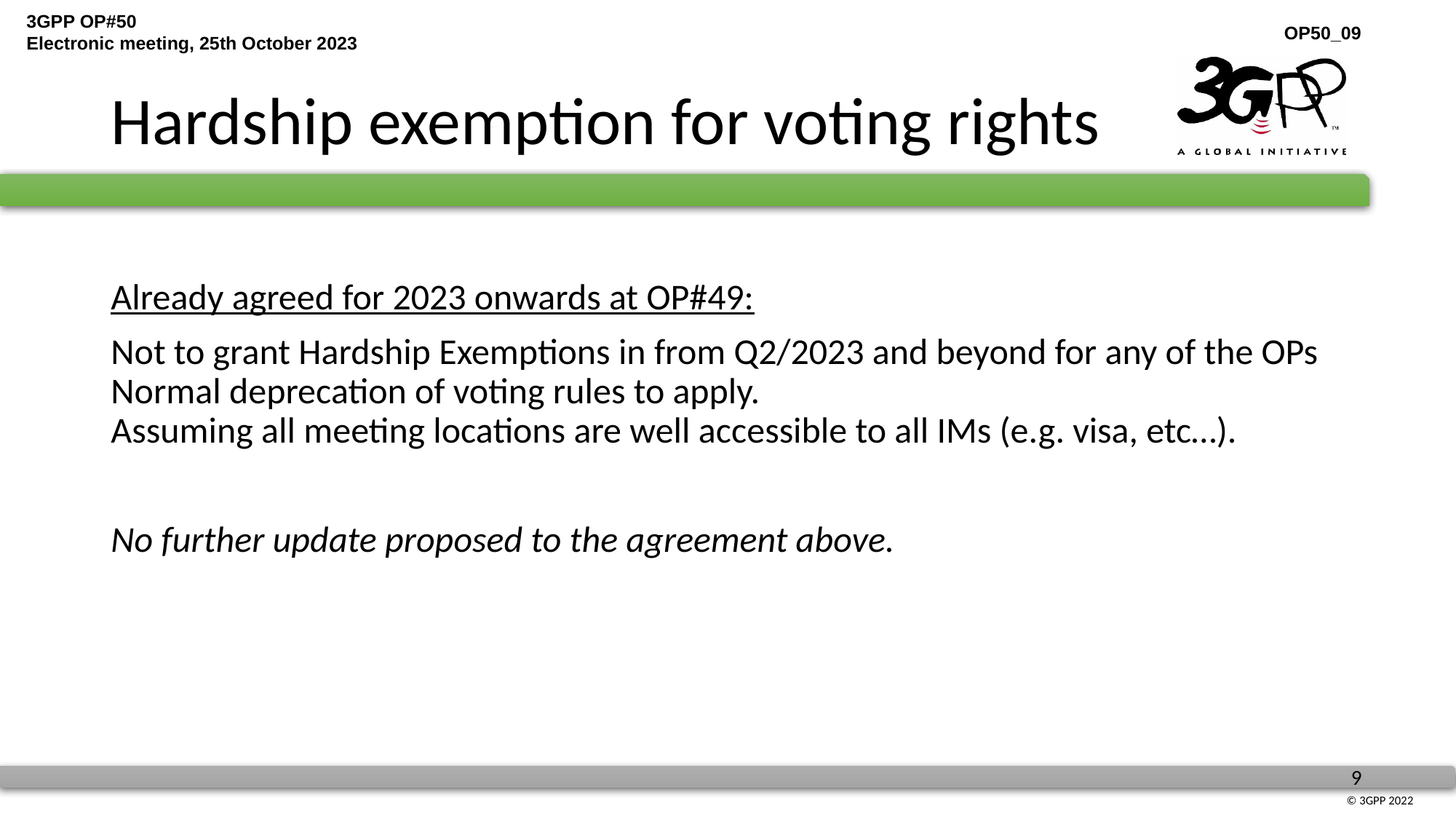

# Hardship exemption for voting rights

Already agreed for 2023 onwards at OP#49:
Not to grant Hardship Exemptions in from Q2/2023 and beyond for any of the OPs
Normal deprecation of voting rules to apply.
Assuming all meeting locations are well accessible to all IMs (e.g. visa, etc…).

No further update proposed to the agreement above.